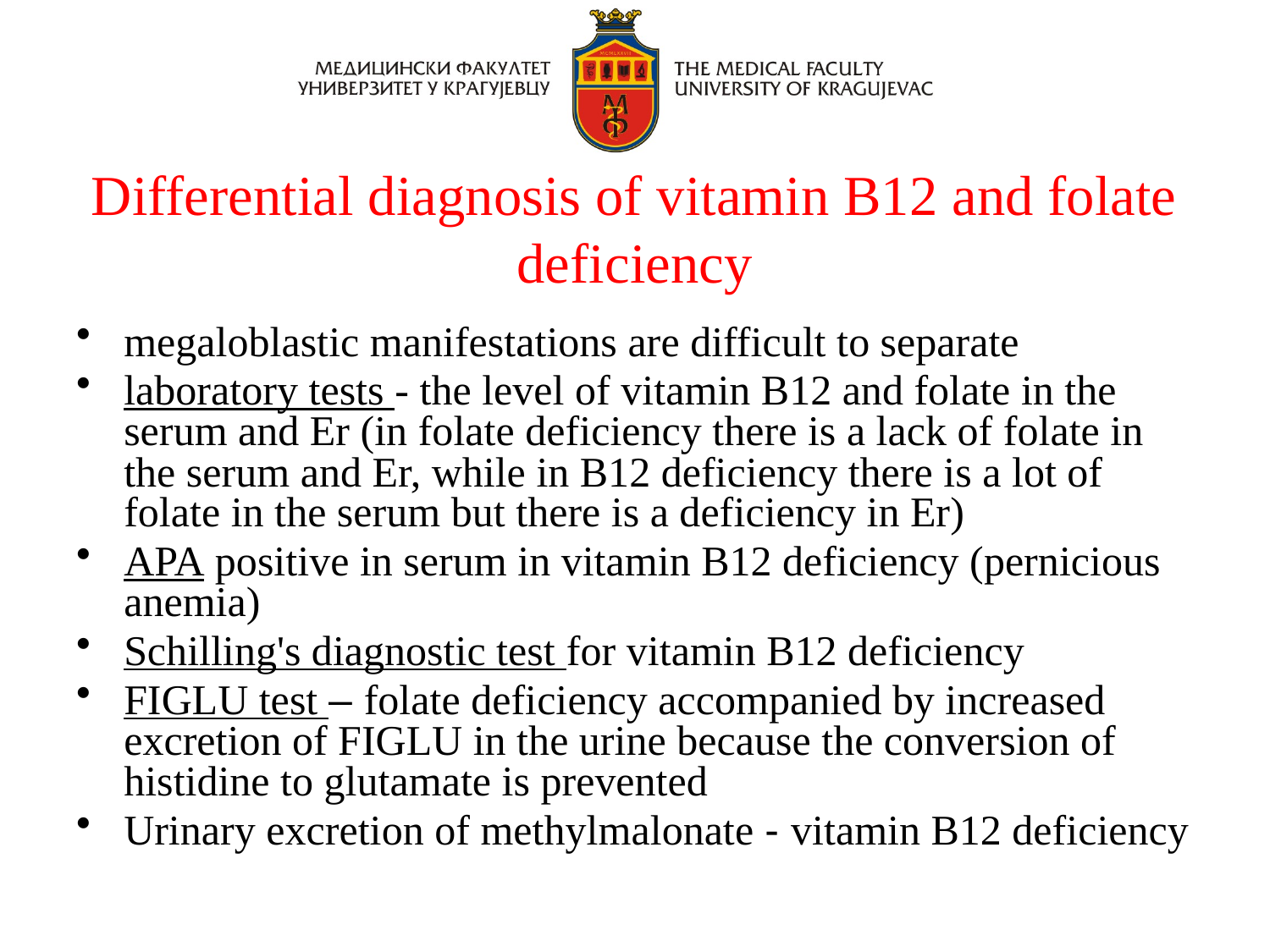

# Differential diagnosis of vitamin B12 and folate deficiency
megaloblastic manifestations are difficult to separate
laboratory tests - the level of vitamin B12 and folate in the serum and Er (in folate deficiency there is a lack of folate in the serum and Er, while in B12 deficiency there is a lot of folate in the serum but there is a deficiency in Er)
APA positive in serum in vitamin B12 deficiency (pernicious anemia)
Schilling's diagnostic test for vitamin B12 deficiency
FIGLU test – folate deficiency accompanied by increased excretion of FIGLU in the urine because the conversion of histidine to glutamate is prevented
Urinary excretion of methylmalonate - vitamin B12 deficiency